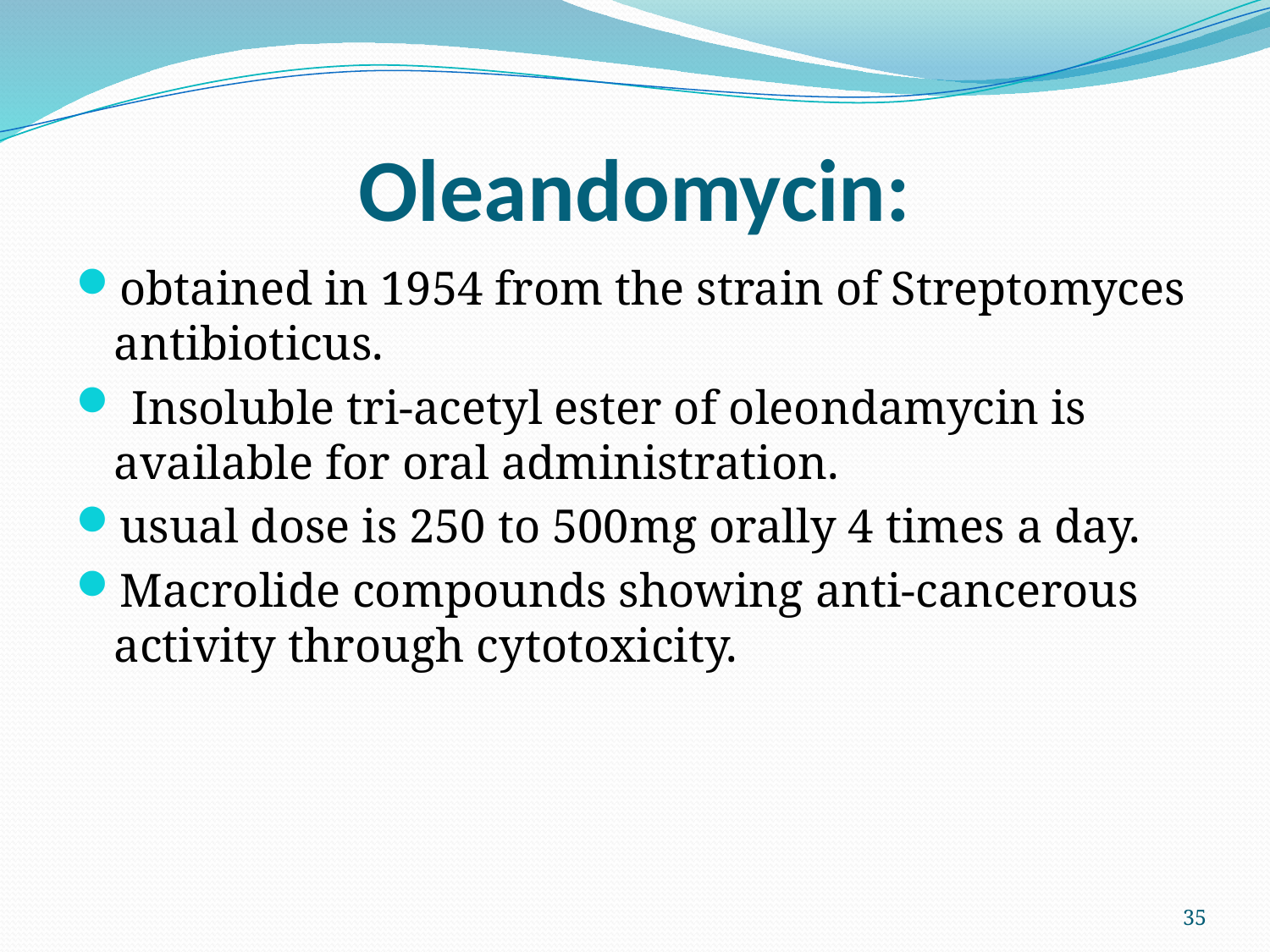

# Oleandomycin:
obtained in 1954 from the strain of Streptomyces antibioticus.
 Insoluble tri-acetyl ester of oleondamycin is available for oral administration.
usual dose is 250 to 500mg orally 4 times a day.
Macrolide compounds showing anti-cancerous activity through cytotoxicity.
35